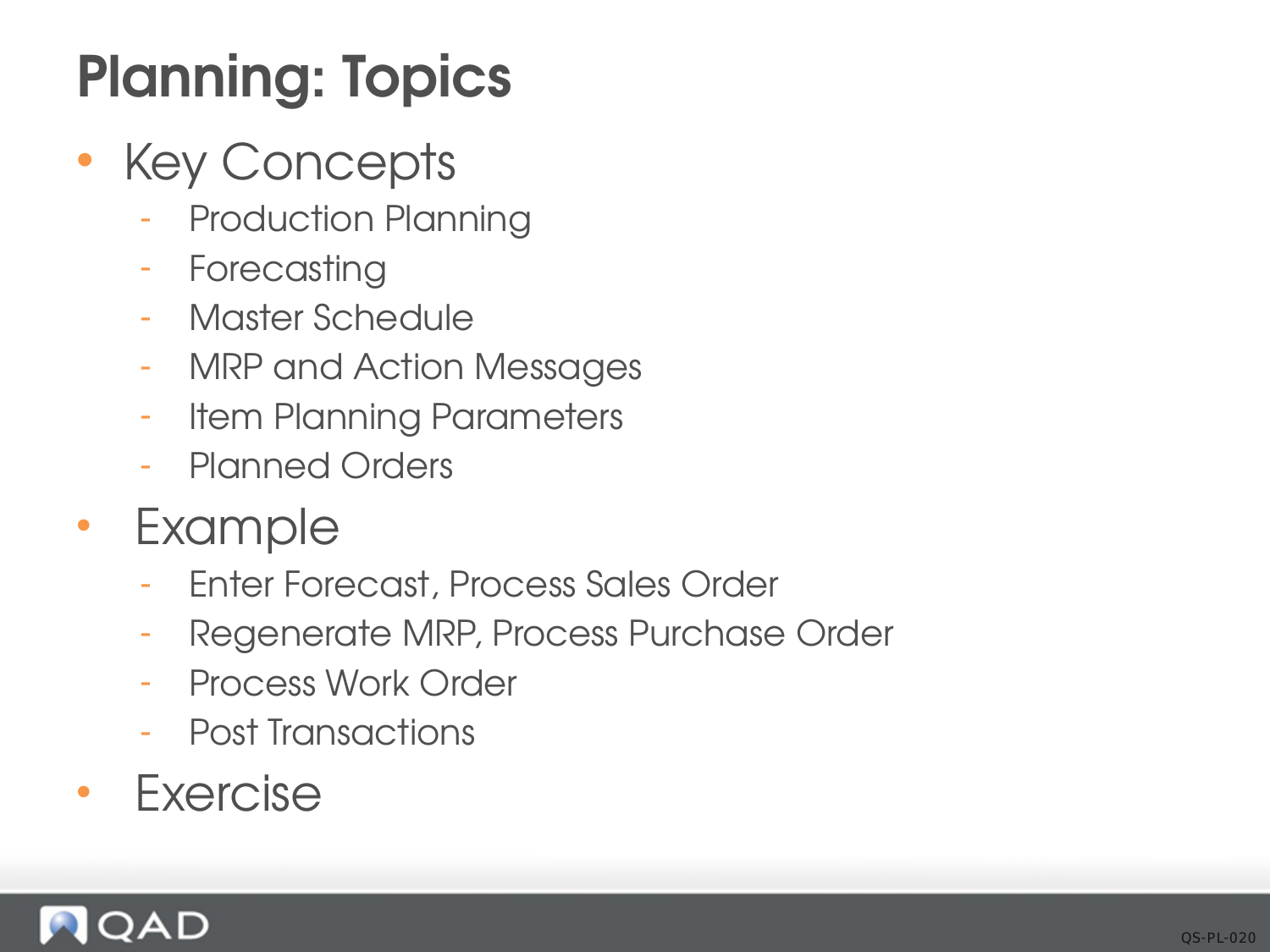

# Planning: Topics
Key Concepts
 Production Planning
 Forecasting
 Master Schedule
 MRP and Action Messages
 Item Planning Parameters
 Planned Orders
 Example
 Enter Forecast, Process Sales Order
 Regenerate MRP, Process Purchase Order
 Process Work Order
 Post Transactions
 Exercise

QS-PL-020